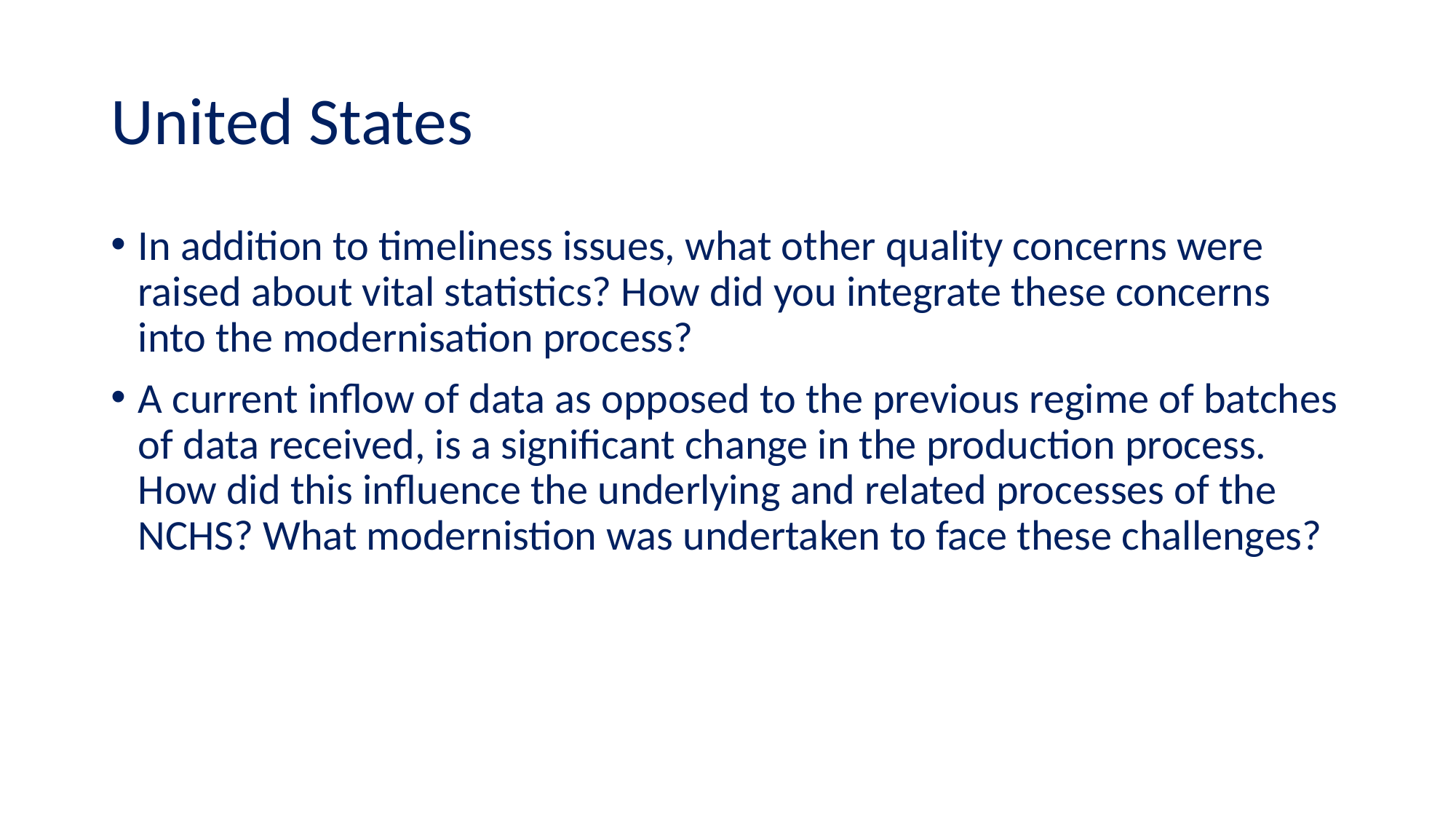

# United States
In addition to timeliness issues, what other quality concerns were raised about vital statistics? How did you integrate these concerns into the modernisation process?
A current inflow of data as opposed to the previous regime of batches of data received, is a significant change in the production process. How did this influence the underlying and related processes of the NCHS? What modernistion was undertaken to face these challenges?